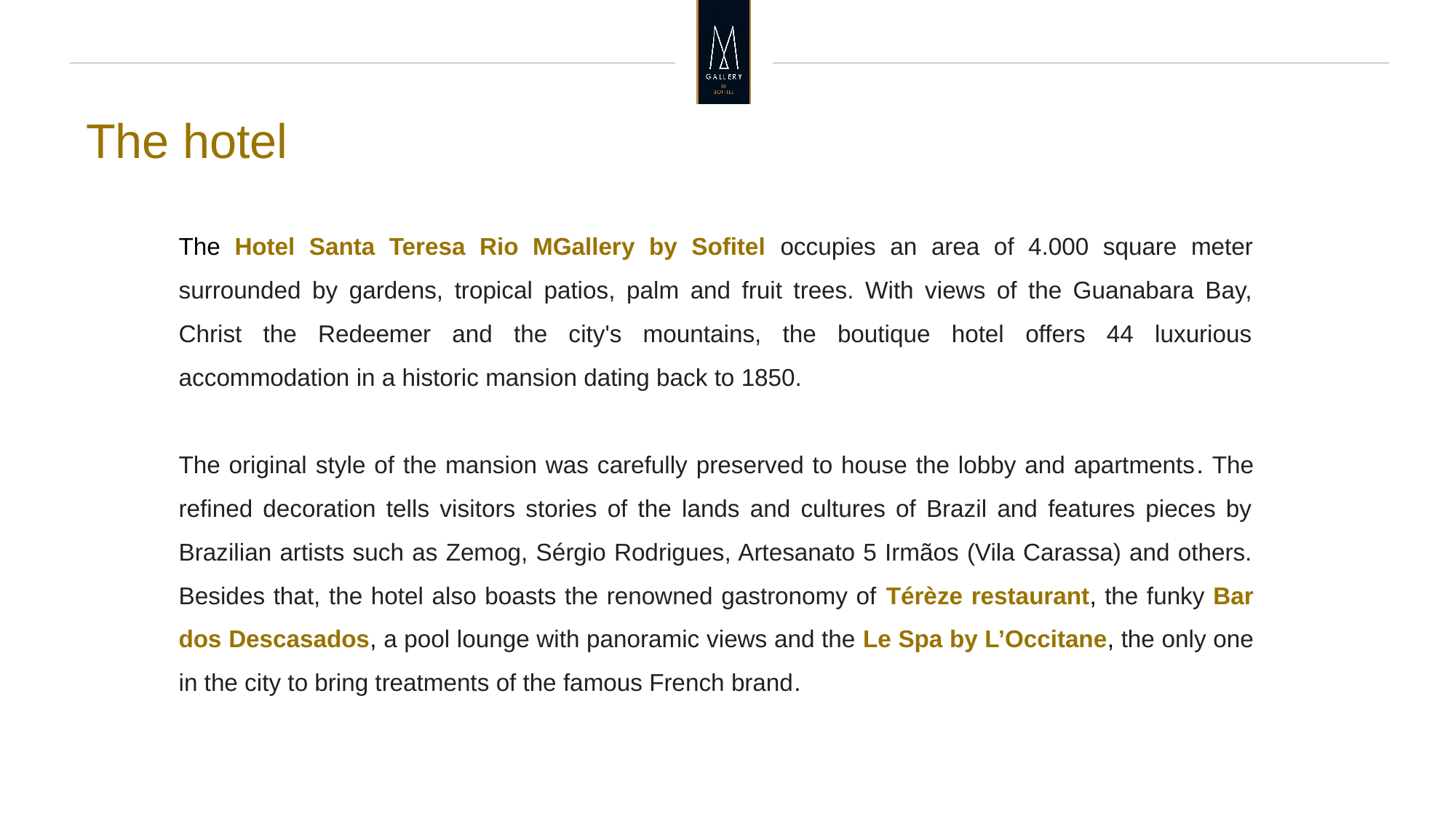

The hotel
The Hotel Santa Teresa Rio MGallery by Sofitel occupies an area of 4.000 square meter surrounded by gardens, tropical patios, palm and fruit trees. With views of the Guanabara Bay, Christ the Redeemer and the city's mountains, the boutique hotel offers 44 luxurious accommodation in a historic mansion dating back to 1850.

The original style of the mansion was carefully preserved to house the lobby and apartments. The refined decoration tells visitors stories of the lands and cultures of Brazil and features pieces by Brazilian artists such as Zemog, Sérgio Rodrigues, Artesanato 5 Irmãos (Vila Carassa) and others. Besides that, the hotel also boasts the renowned gastronomy of Térèze restaurant, the funky Bar dos Descasados, a pool lounge with panoramic views and the Le Spa by L’Occitane, the only one in the city to bring treatments of the famous French brand.